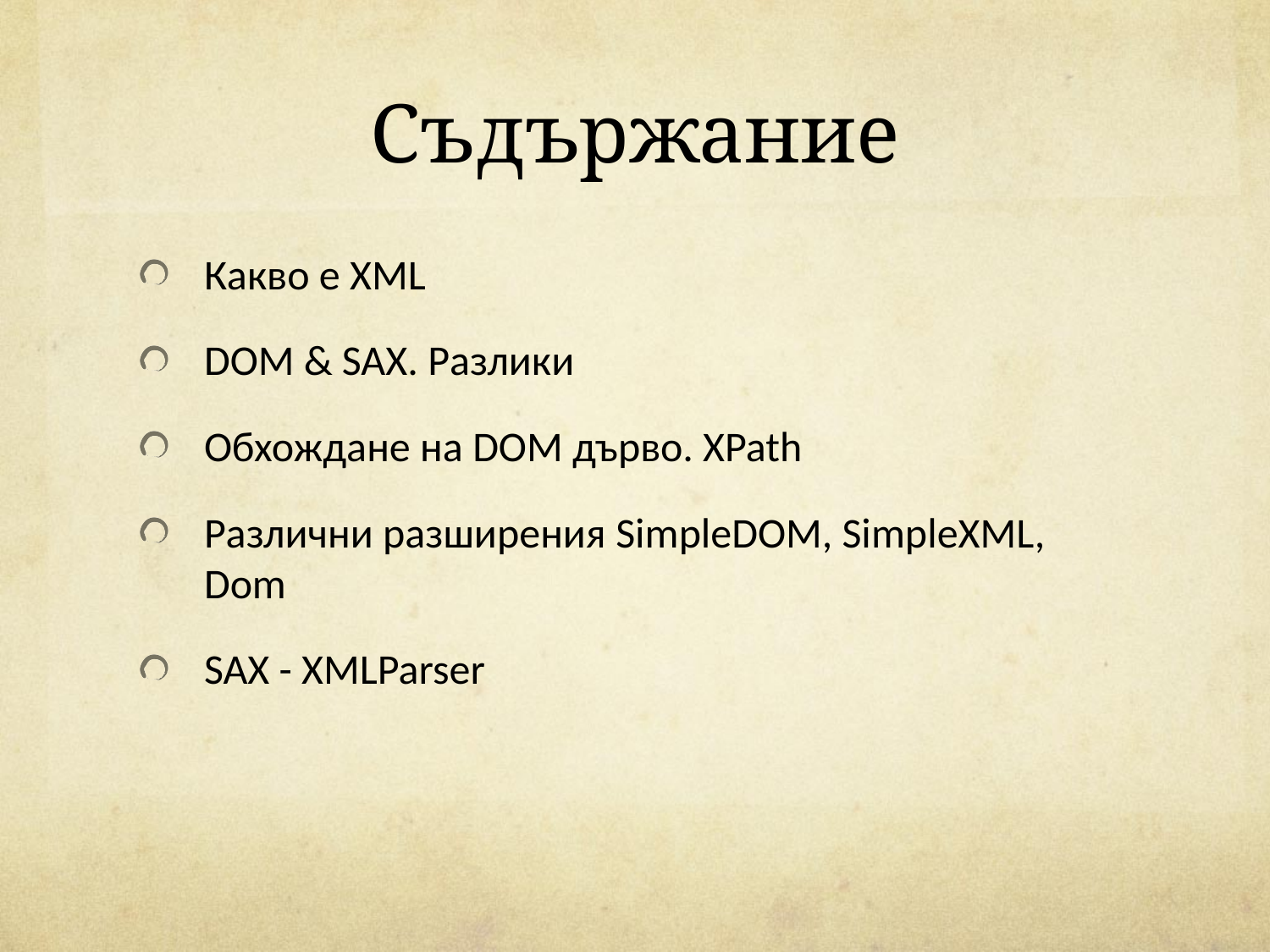

# Съдържание
Какво е XML
DOM & SAX. Разлики
Обхождане на DOM дърво. XPath
Различни разширения SimpleDOM, SimpleXML, Dom
SAX - XMLParser